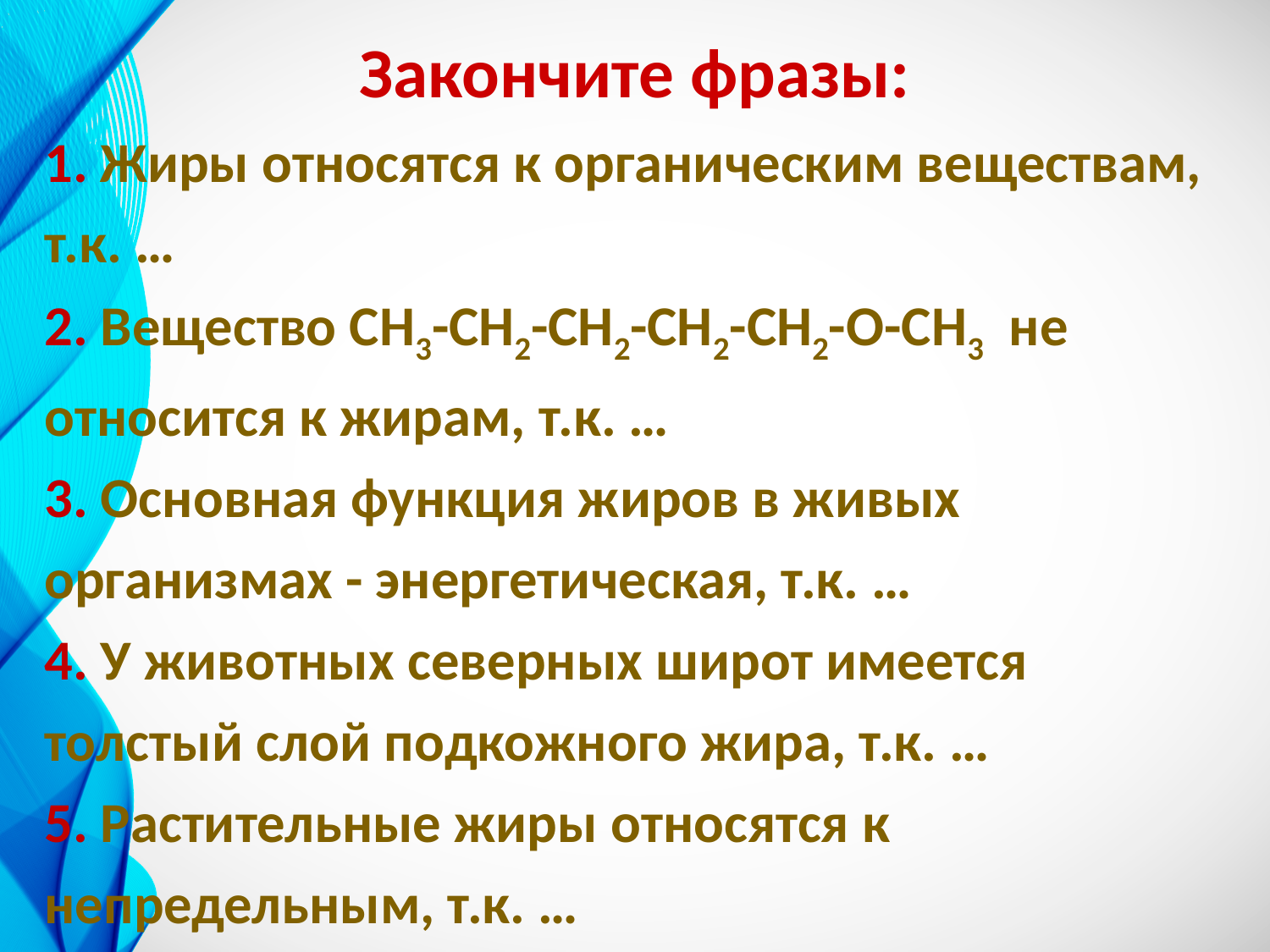

Закончите фразы:
1. Жиры относятся к органическим веществам, т.к. …
2. Вещество СН3-СН2-СН2-СН2-СН2-О-СН3  не относится к жирам, т.к. …
3. Основная функция жиров в живых организмах - энергетическая, т.к. …
4. У животных северных широт имеется толстый слой подкожного жира, т.к. …
5. Растительные жиры относятся к непредельным, т.к. …